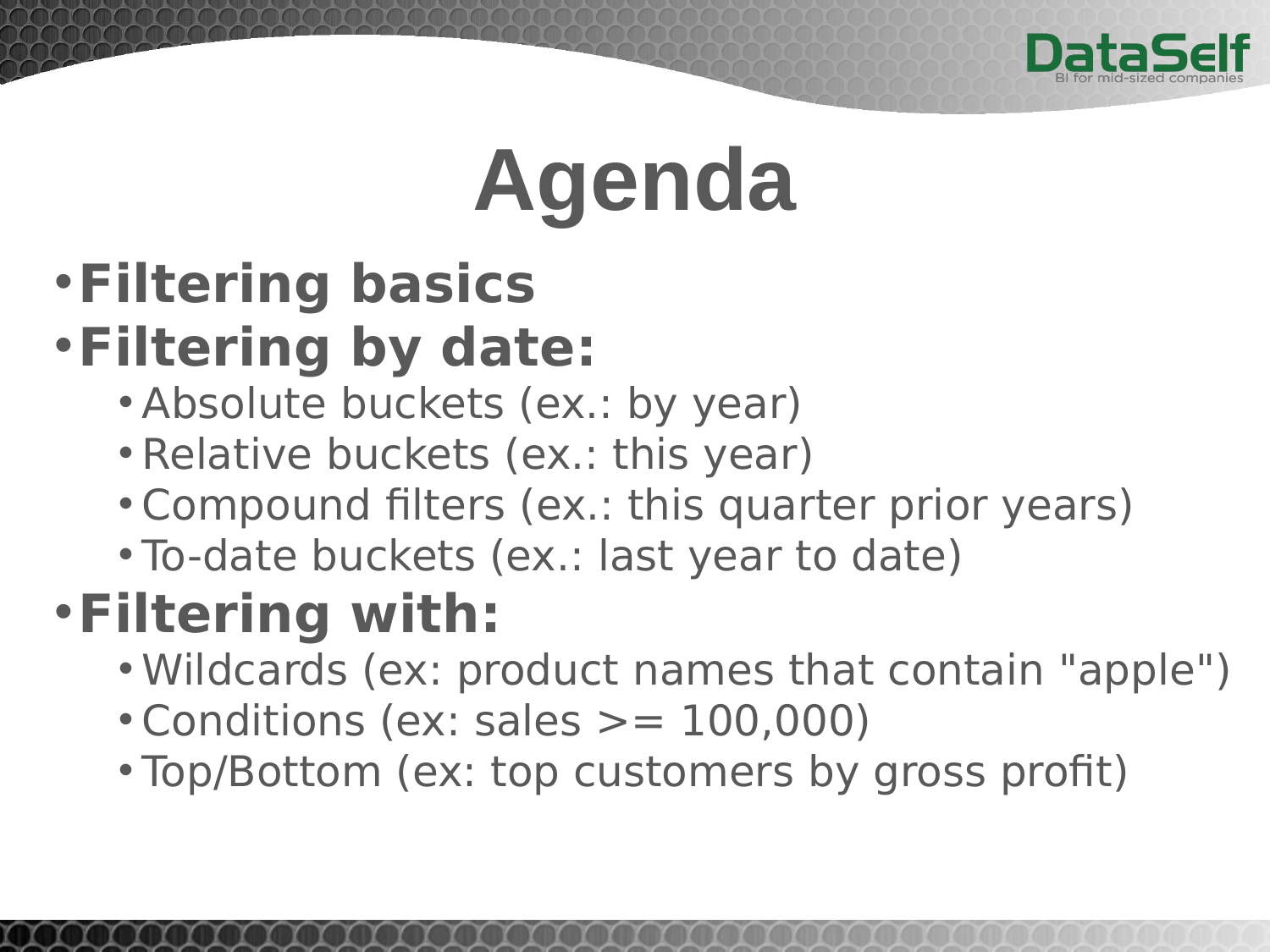

Agenda
Filtering basics
Filtering by date:
Absolute buckets (ex.: by year)
Relative buckets (ex.: this year)
Compound filters (ex.: this quarter prior years)
To-date buckets (ex.: last year to date)
Filtering with:
Wildcards (ex: product names that contain "apple")
Conditions (ex: sales >= 100,000)
Top/Bottom (ex: top customers by gross profit)